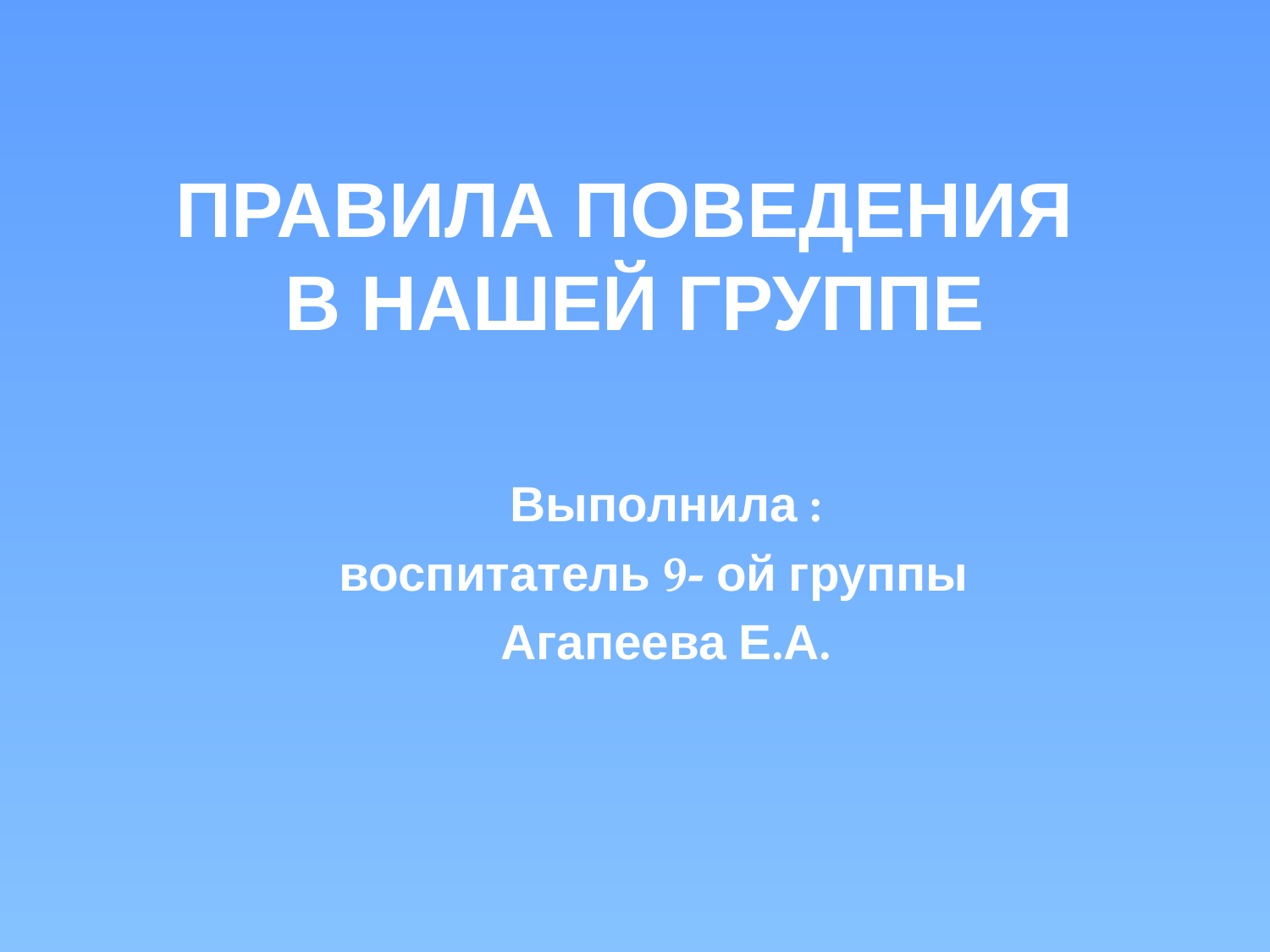

# Правила поведения в нашей группе
 Выполнила :
воспитатель 9- ой группы
 Агапеева Е.А.